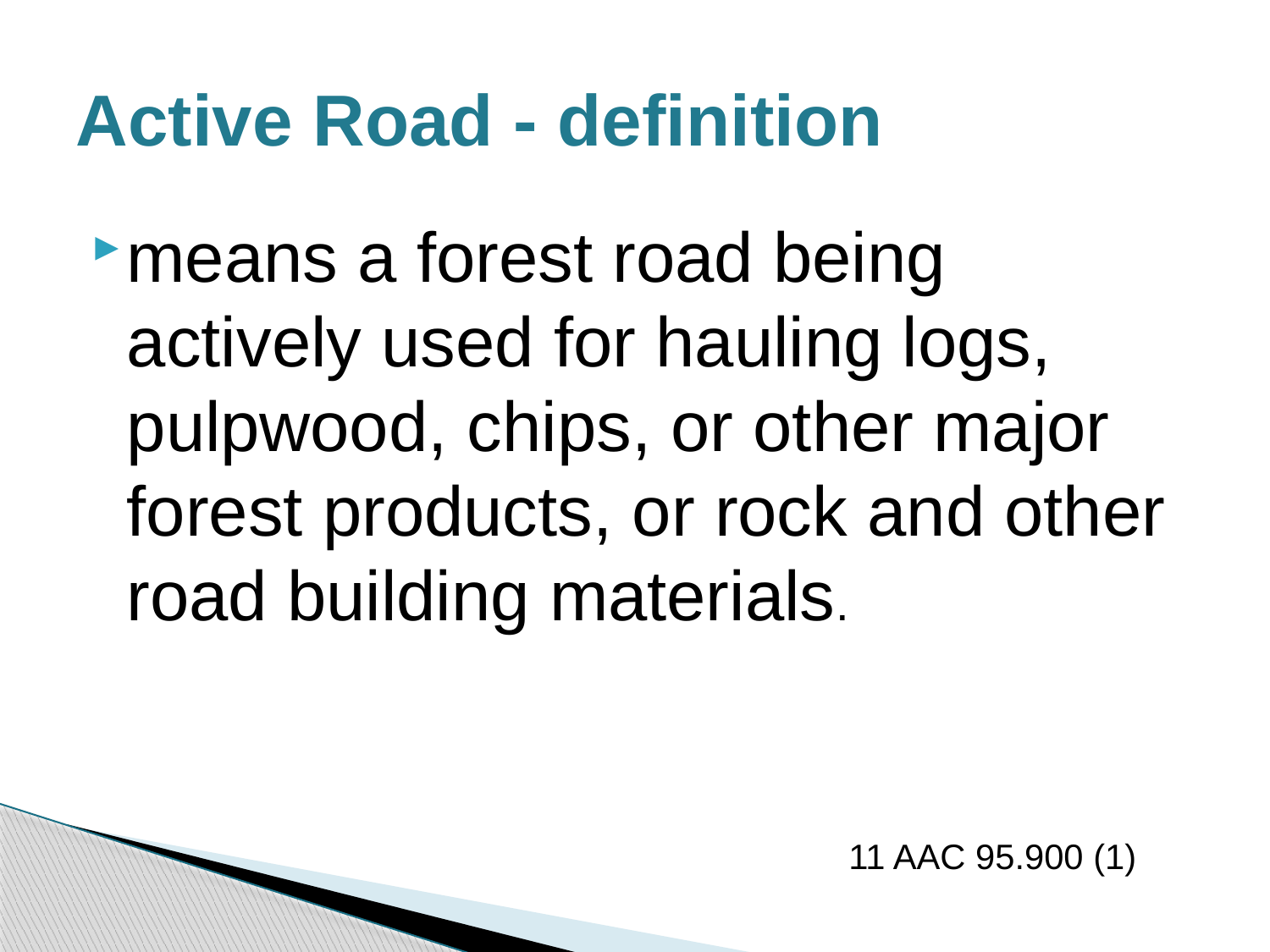

# Active Road - definition
means a forest road being actively used for hauling logs, pulpwood, chips, or other major forest products, or rock and other road building materials.
11 AAC 95.900 (1)